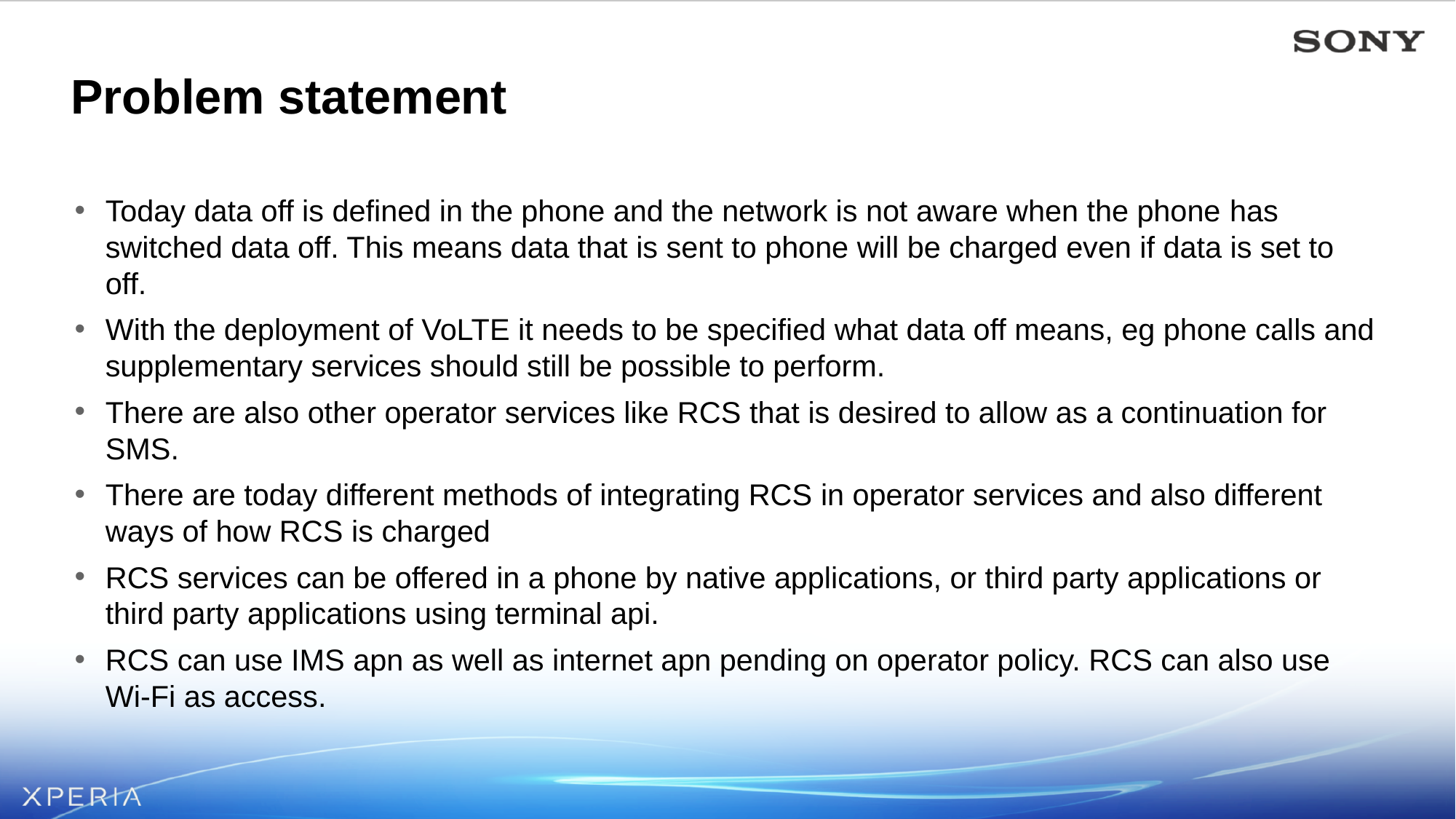

# Problem statement
Today data off is defined in the phone and the network is not aware when the phone has switched data off. This means data that is sent to phone will be charged even if data is set to off.
With the deployment of VoLTE it needs to be specified what data off means, eg phone calls and supplementary services should still be possible to perform.
There are also other operator services like RCS that is desired to allow as a continuation for SMS.
There are today different methods of integrating RCS in operator services and also different ways of how RCS is charged
RCS services can be offered in a phone by native applications, or third party applications or third party applications using terminal api.
RCS can use IMS apn as well as internet apn pending on operator policy. RCS can also use Wi-Fi as access.